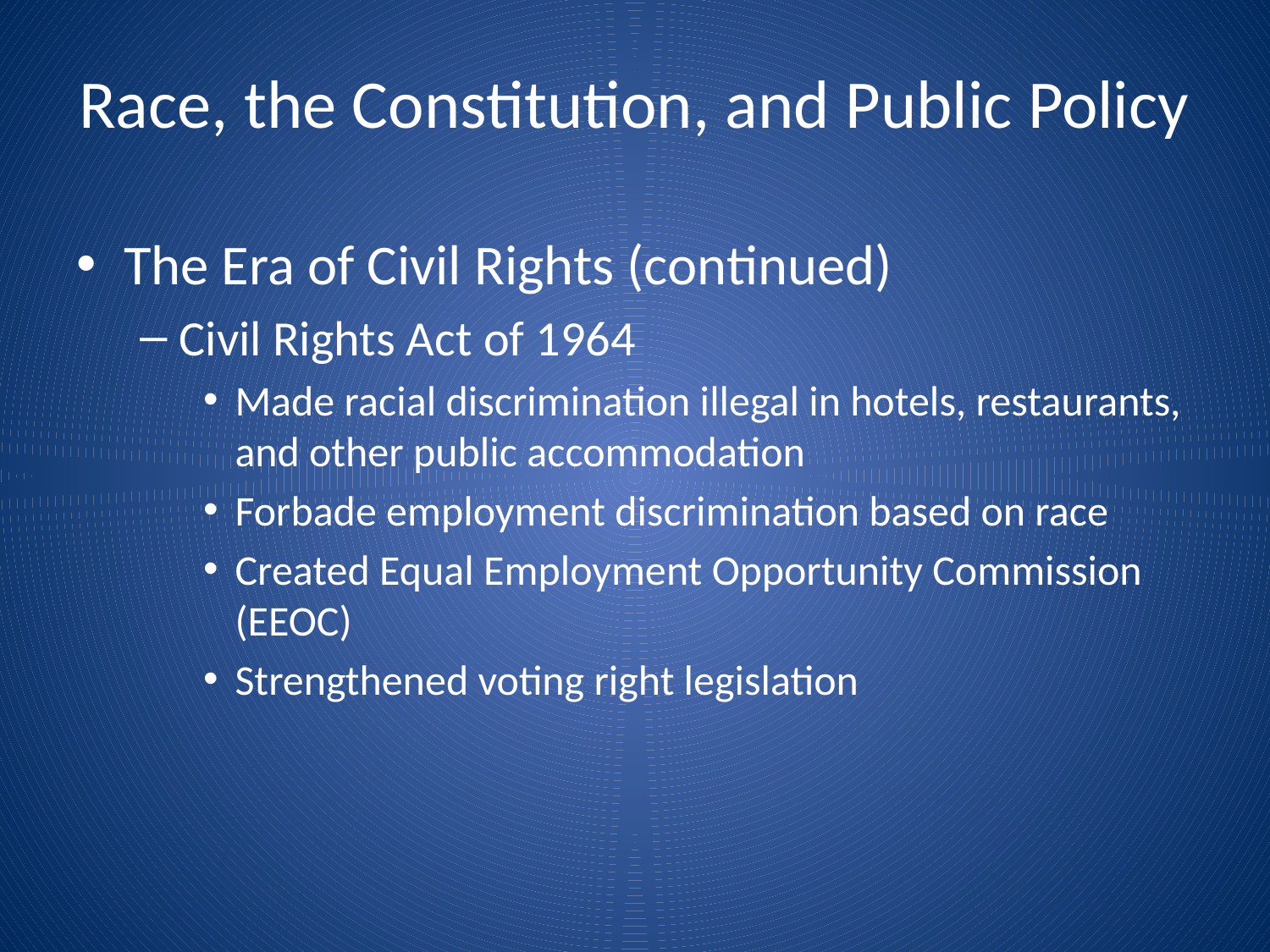

# Race, the Constitution, and Public Policy
The Era of Civil Rights (continued)
Civil Rights Act of 1964
Made racial discrimination illegal in hotels, restaurants, and other public accommodation
Forbade employment discrimination based on race
Created Equal Employment Opportunity Commission (EEOC)
Strengthened voting right legislation